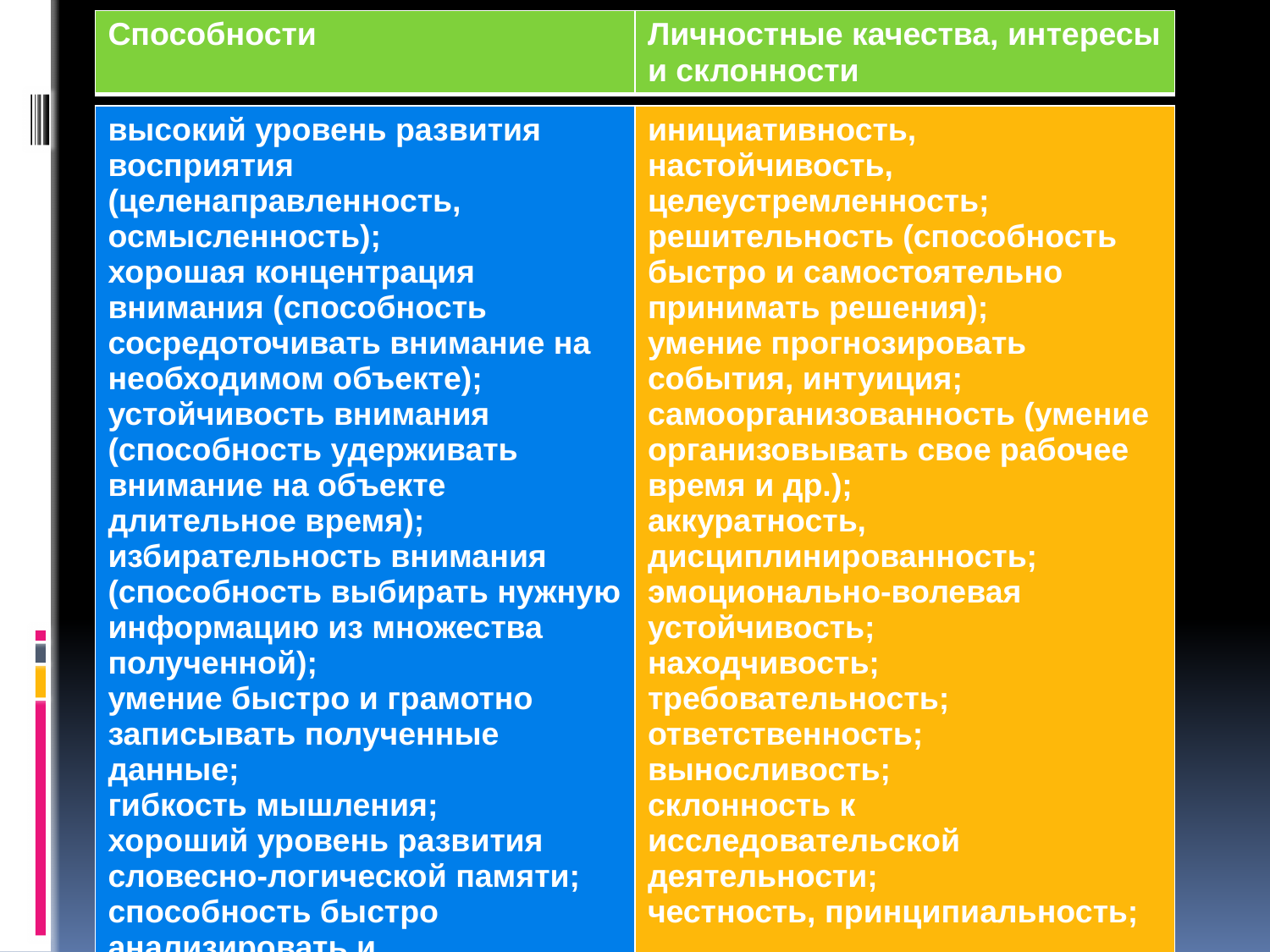

| Способности | Личностные качества, интересы и склонности |
| --- | --- |
| высокий уровень развития восприятия (целенаправленность, осмысленность); хорошая концентрация внимания (способность сосредоточивать внимание на необходимом объекте); устойчивость внимания (способность удерживать внимание на объекте длительное время); избирательность внимания (способность выбирать нужную информацию из множества полученной); умение быстро и грамотно записывать полученные данные; гибкость мышления; хороший уровень развития словесно-логической памяти; способность быстро анализировать и перерабатывать информацию; | инициативность, настойчивость, целеустремленность; решительность (способность быстро и самостоятельно принимать решения); умение прогнозировать события, интуиция; самоорганизованность (умение организовывать свое рабочее время и др.); аккуратность, дисциплинированность; эмоционально-волевая устойчивость; находчивость; требовательность; ответственность; выносливость; склонность к исследовательской деятельности; честность, принципиальность; |
| --- | --- |